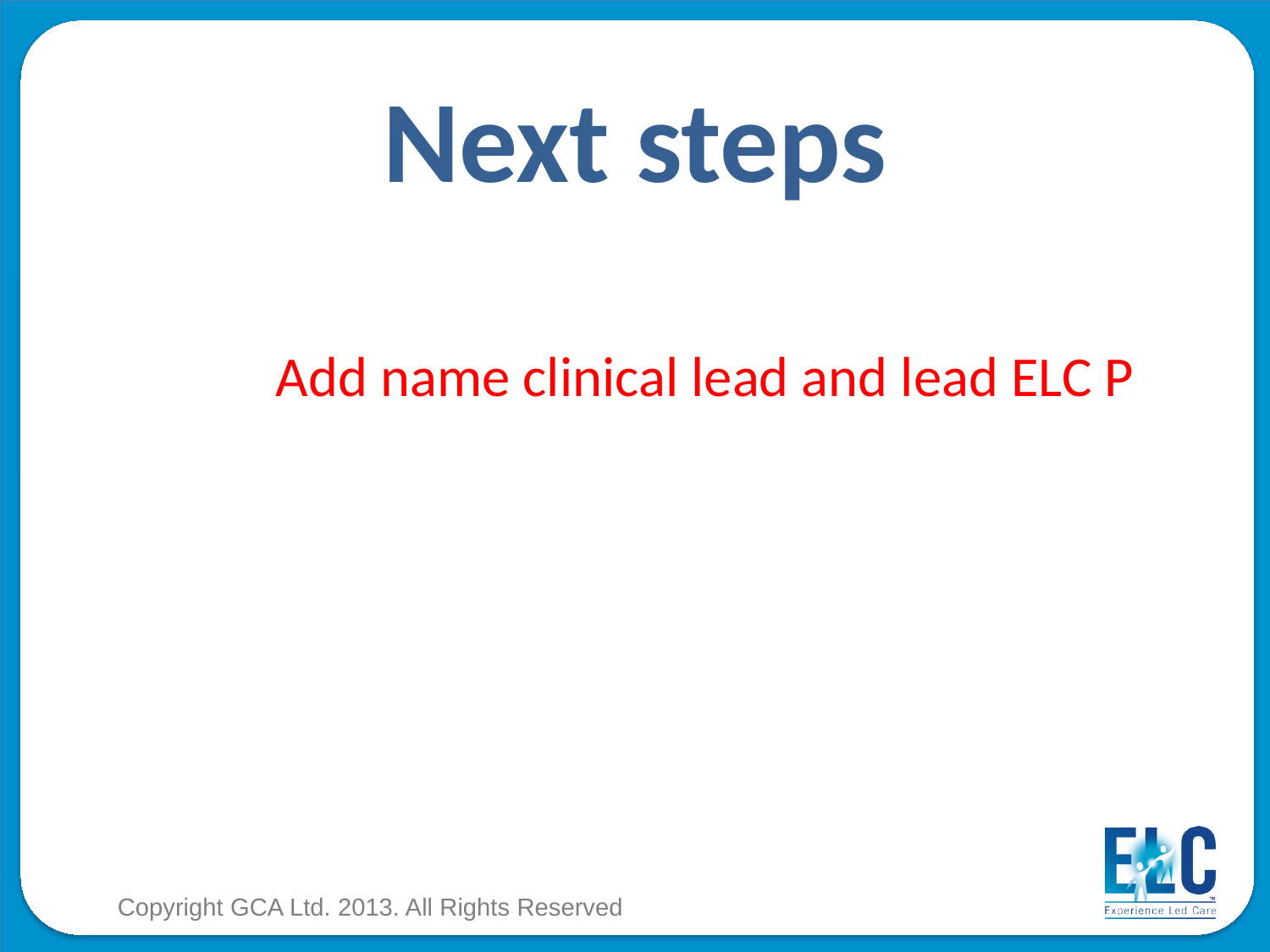

# Next steps

Add name clinical lead and lead ELC P

Copyright GCA Ltd. 2013. All Rights Reserved